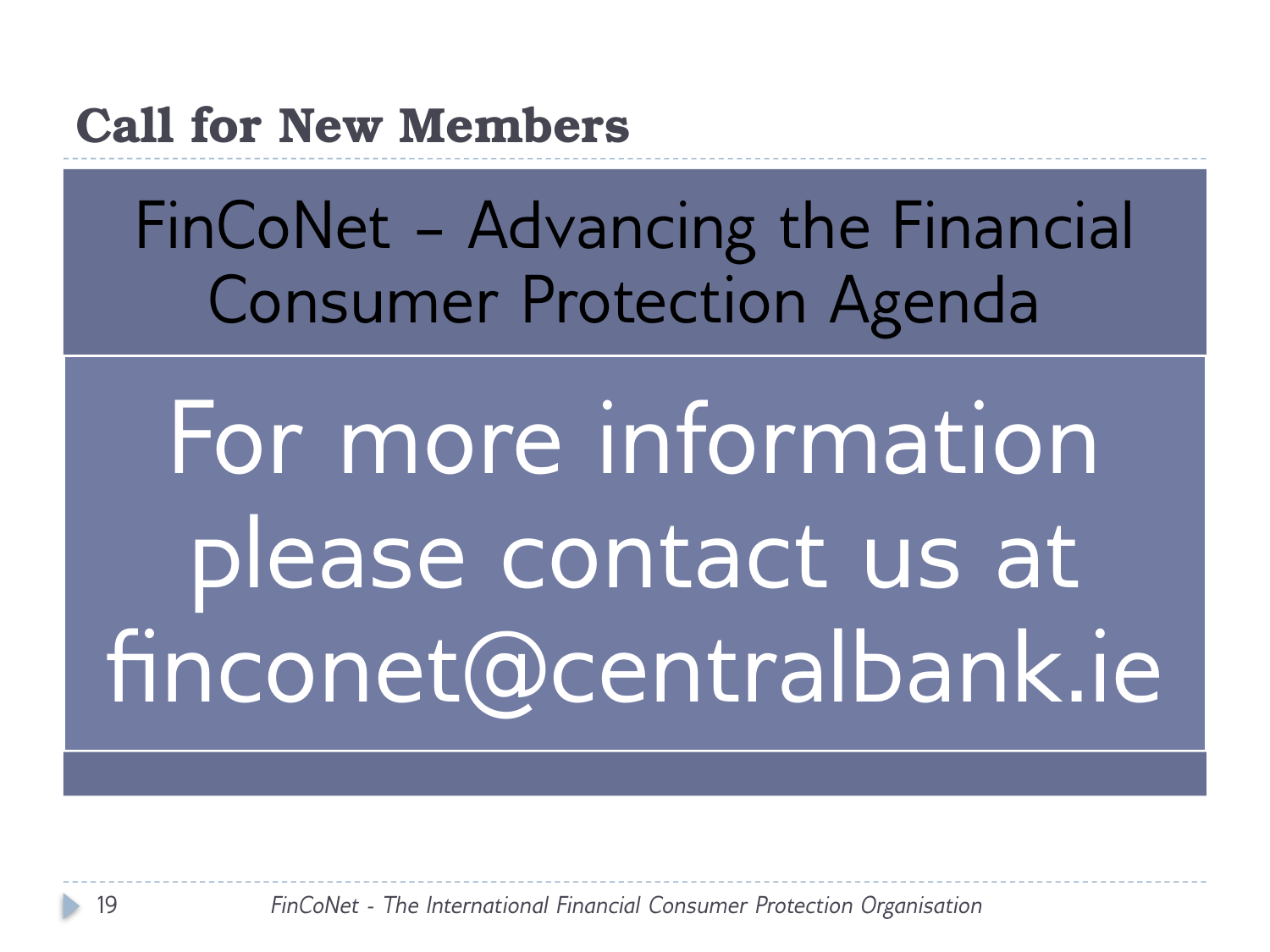

# Call for New Members
FinCoNet – Advancing the Financial Consumer Protection Agenda
For more information please contact us at finconet@centralbank.ie
|  |
| --- |
19
FinCoNet - The International Financial Consumer Protection Organisation